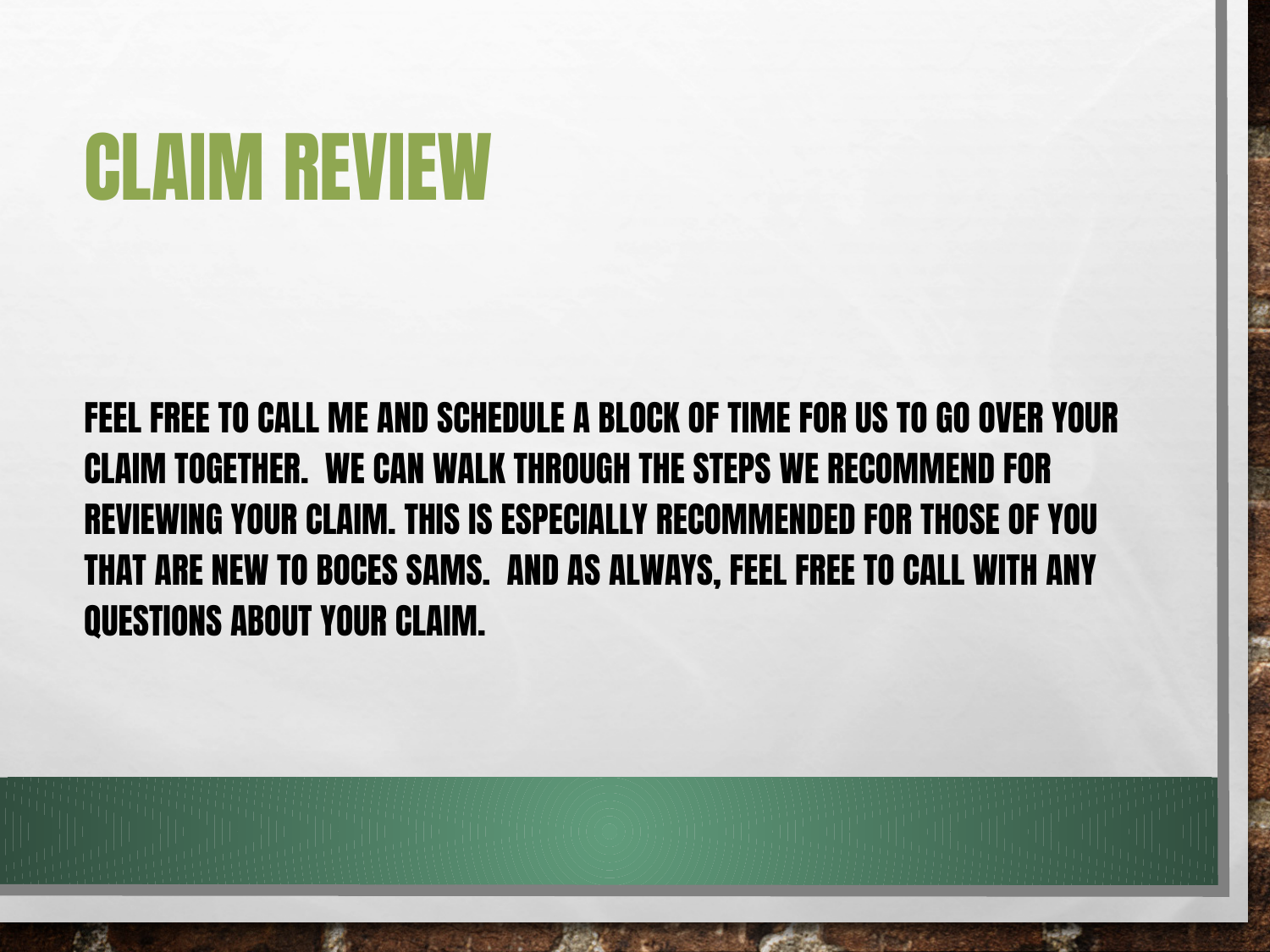

# Claim Review
Feel free to call me and schedule a block of time for us to go over your claim together.  We can walk through the steps we recommend for reviewing your claim. This is especially recommended for those of you that are new to BOCES SAMS.  And as always, feel free to call with any questions about your claim.